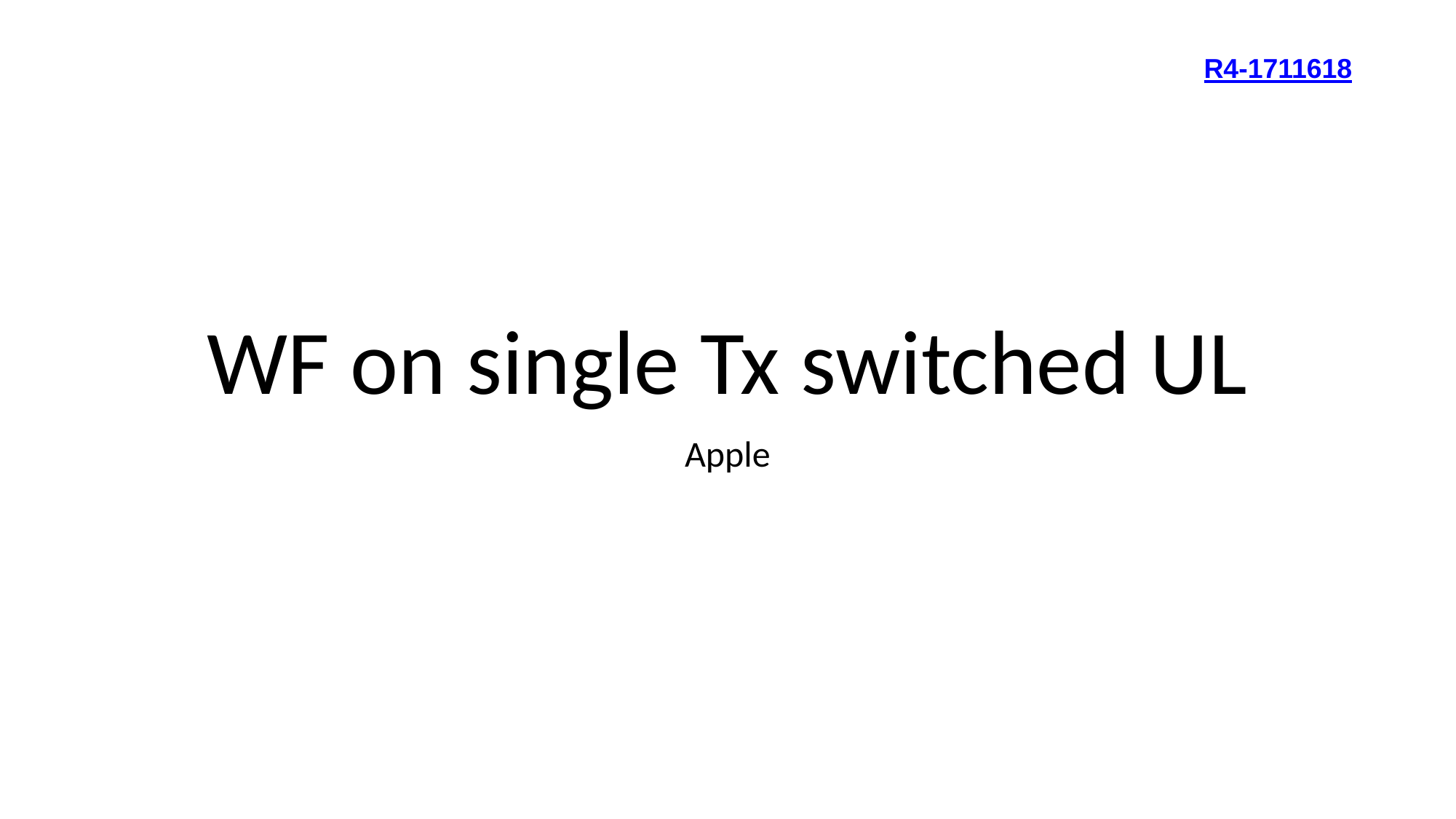

R4-1711618
# WF on single Tx switched UL
Apple